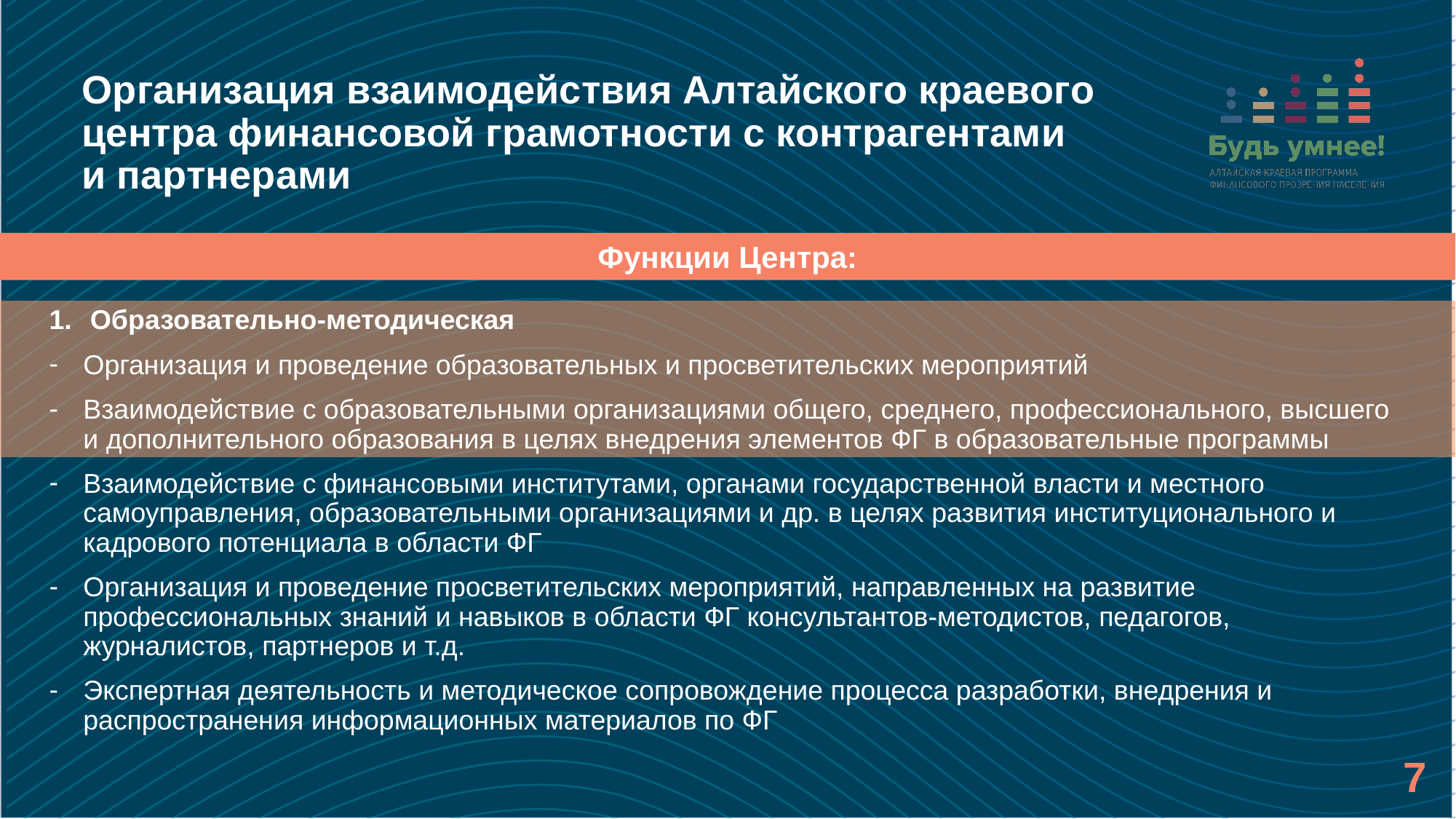

Организация взаимодействия Алтайского краевого центра финансовой грамотности с контрагентами
и партнерами
Функции Центра:

Образовательно-методическая
Организация и проведение образовательных и просветительских мероприятий
Взаимодействие с образовательными организациями общего, среднего, профессионального, высшего и дополнительного образования в целях внедрения элементов ФГ в образовательные программы
Взаимодействие с финансовыми институтами, органами государственной власти и местного самоуправления, образовательными организациями и др. в целях развития институционального и кадрового потенциала в области ФГ
Организация и проведение просветительских мероприятий, направленных на развитие профессиональных знаний и навыков в области ФГ консультантов-методистов, педагогов, журналистов, партнеров и т.д.
Экспертная деятельность и методическое сопровождение процесса разработки, внедрения и распространения информационных материалов по ФГ
7